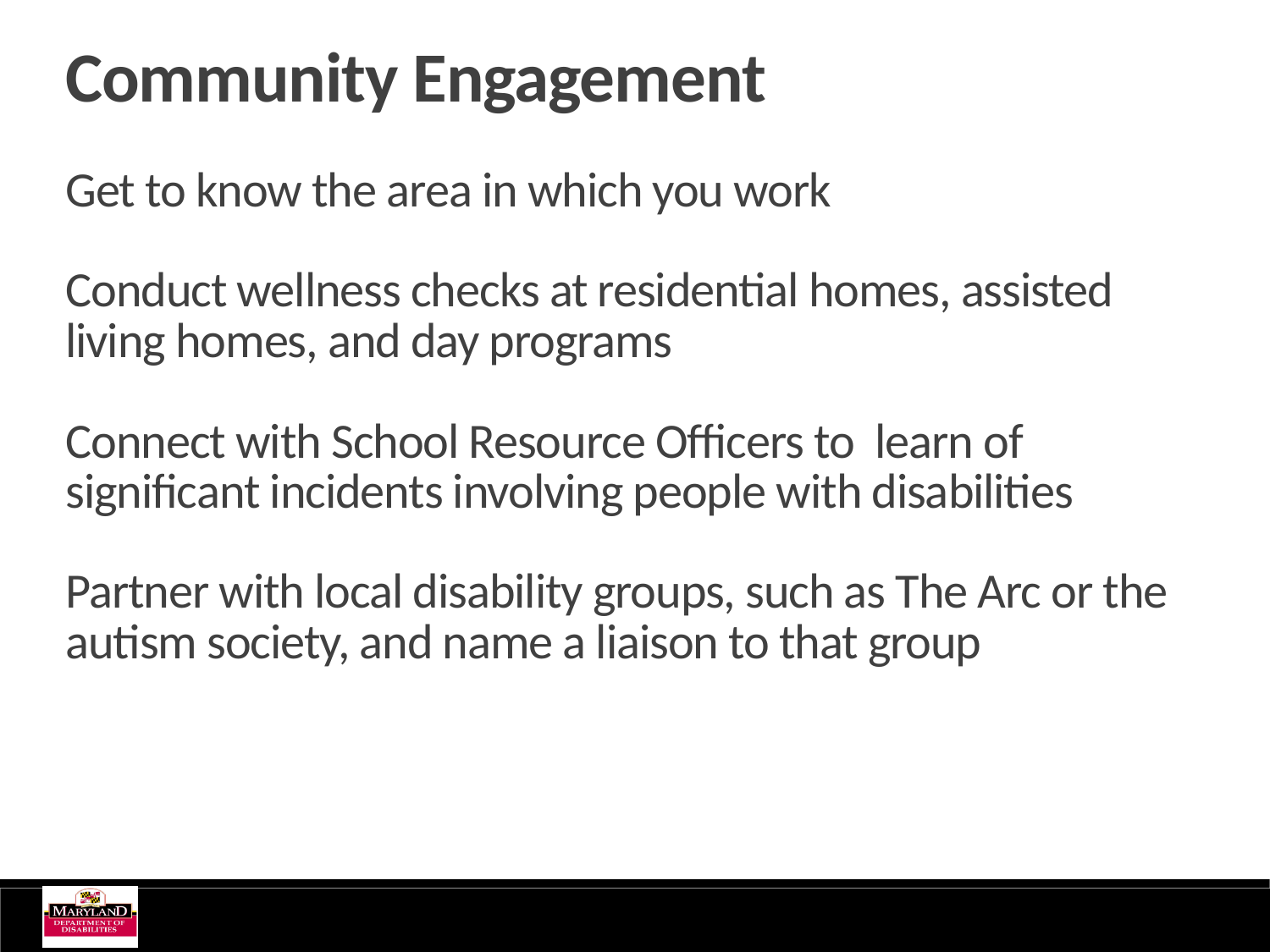

Community Engagement
Get to know the area in which you work
Conduct wellness checks at residential homes, assisted living homes, and day programs
Connect with School Resource Officers to  learn of significant incidents involving people with disabilities
Partner with local disability groups, such as The Arc or the autism society, and name a liaison to that group